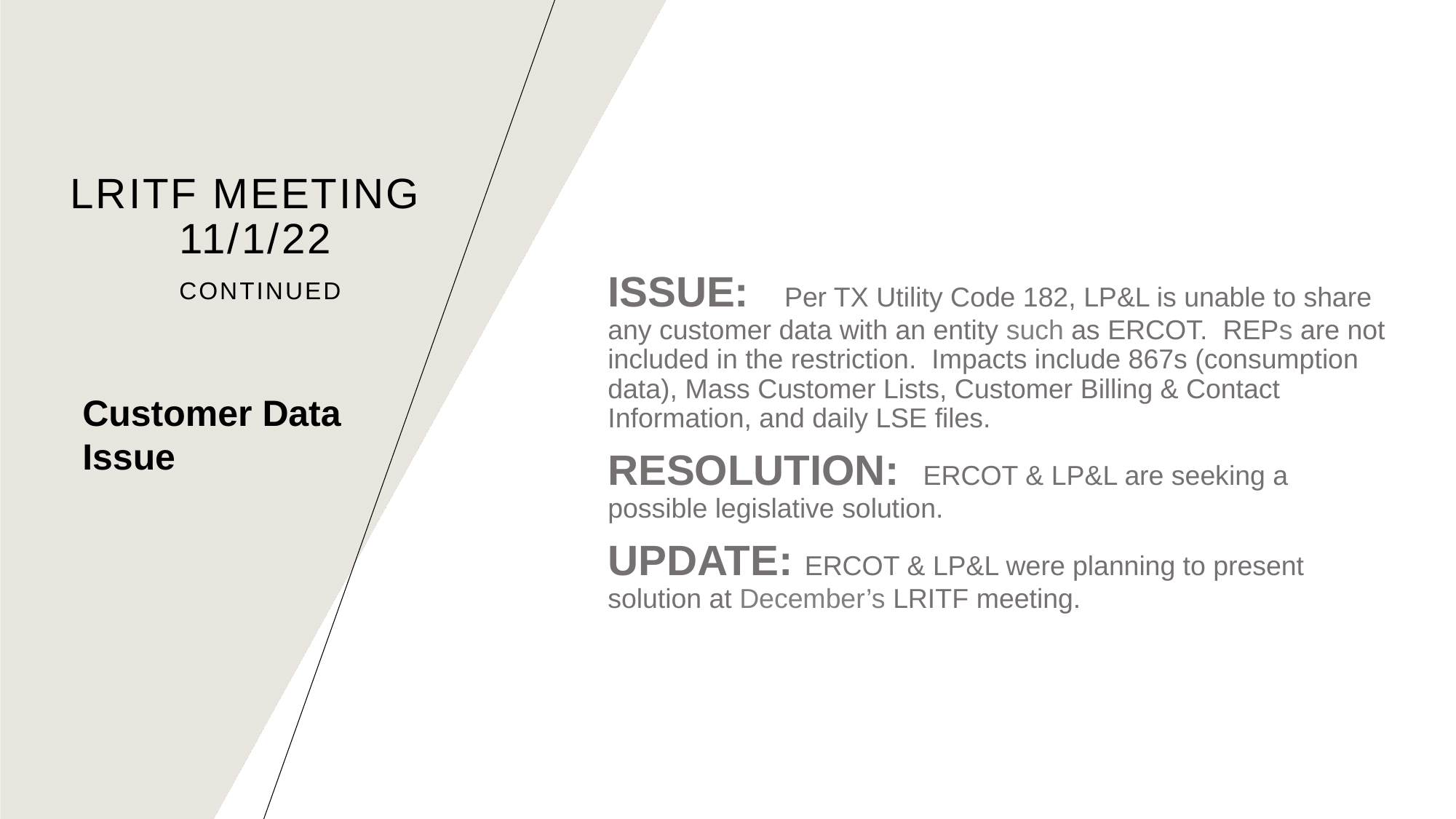

# LRITF Meeting 11/1/22 continued
ISSUE:   Per TX Utility Code 182, LP&L is unable to share any customer data with an entity such as ERCOT.  REPs are not included in the restriction.  Impacts include 867s (consumption data), Mass Customer Lists, Customer Billing & Contact Information, and daily LSE files.
RESOLUTION:  ERCOT & LP&L are seeking a possible legislative solution.
UPDATE: ERCOT & LP&L were planning to present solution at December’s LRITF meeting.
Customer Data Issue